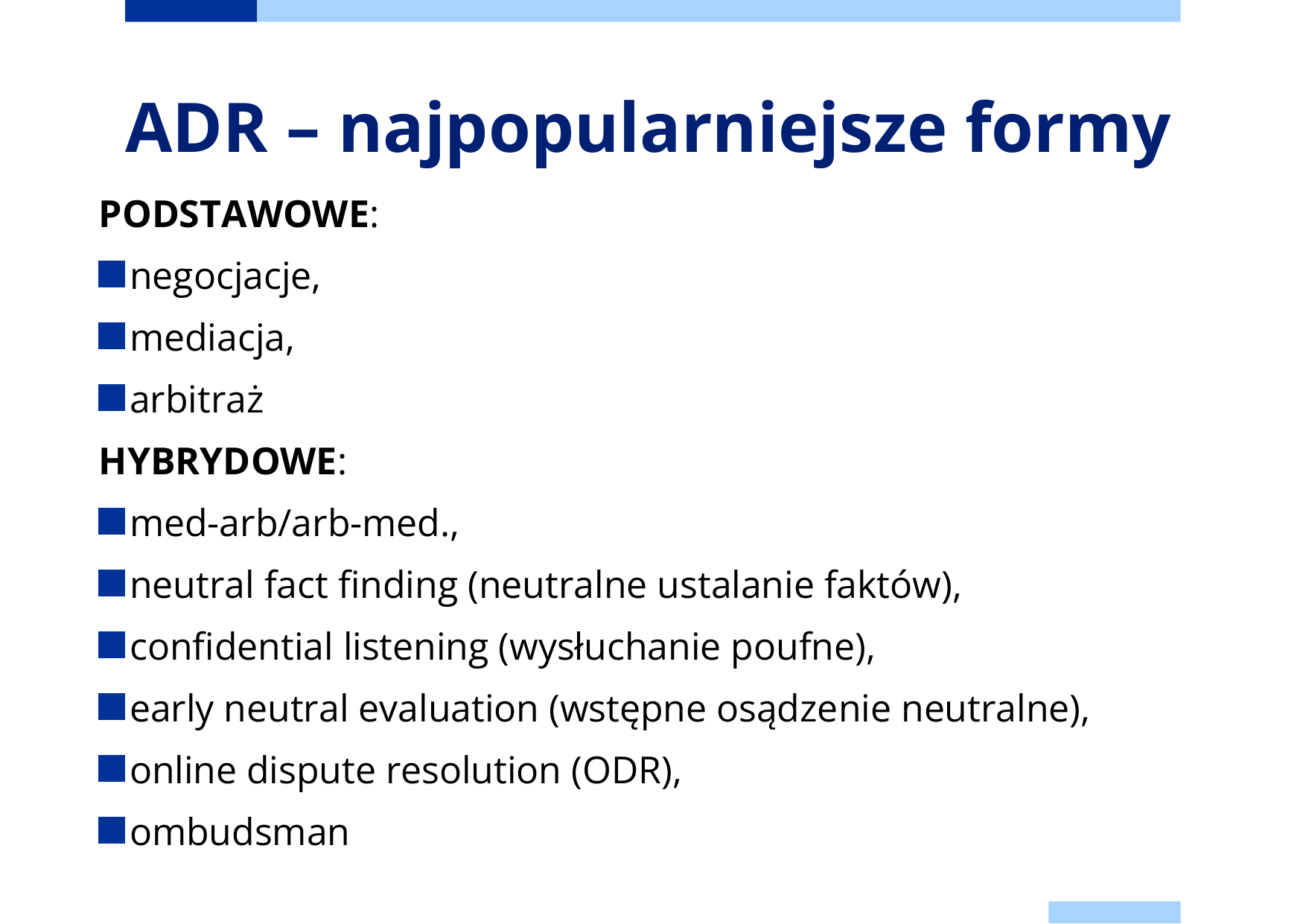

# ADR – najpopularniejsze formy
PODSTAWOWE:
negocjacje,
mediacja,
arbitraż
HYBRYDOWE:
med-arb/arb-med.,
neutral fact finding (neutralne ustalanie faktów),
confidential listening (wysłuchanie poufne),
early neutral evaluation (wstępne osądzenie neutralne),
online dispute resolution (ODR),
ombudsman